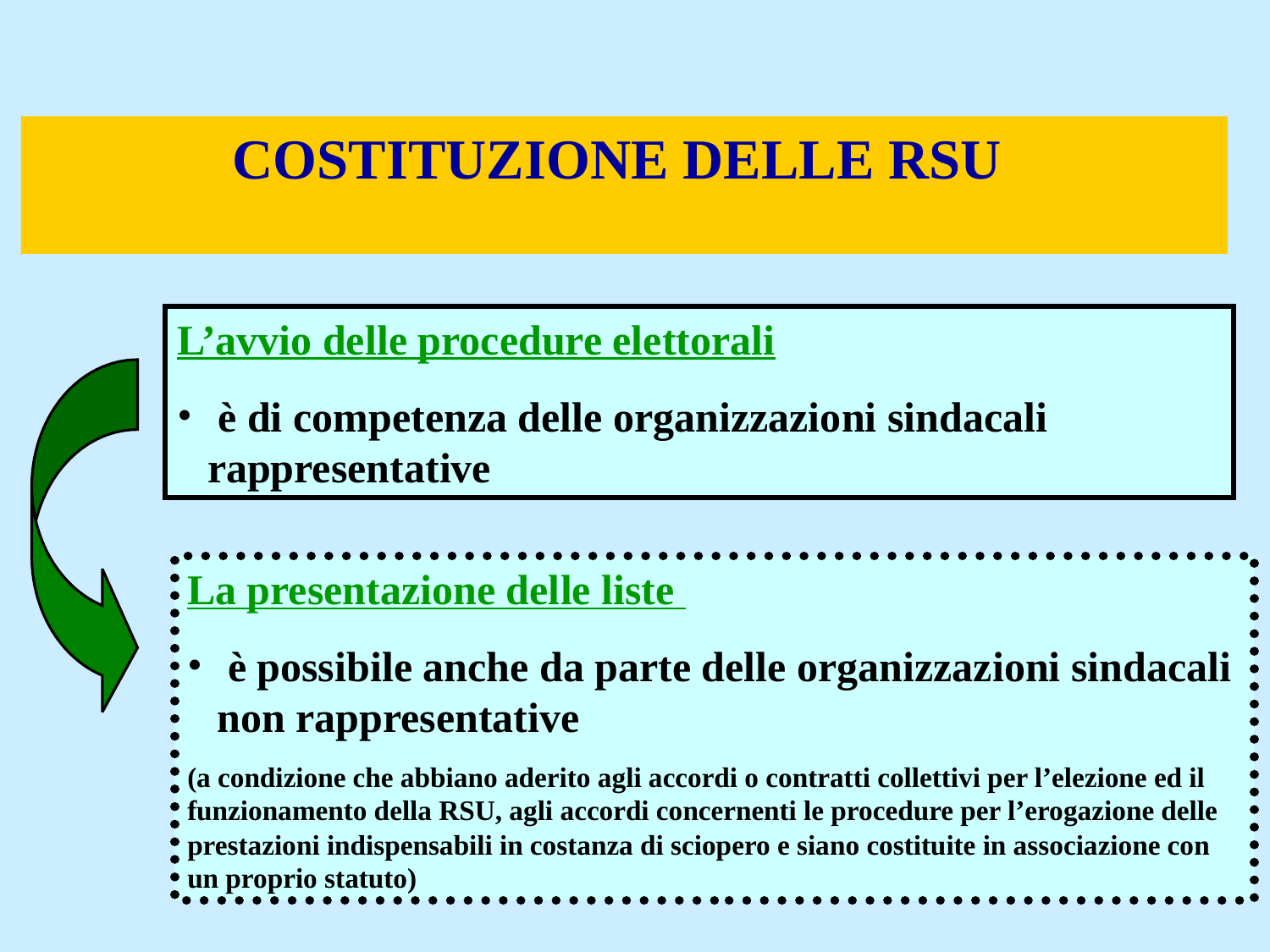

COSTITUZIONE DELLE RSU
L’avvio delle procedure elettorali
 è di competenza delle organizzazioni sindacali rappresentative

La presentazione delle liste
 è possibile anche da parte delle organizzazioni sindacali non rappresentative
(a condizione che abbiano aderito agli accordi o contratti collettivi per l’elezione ed il funzionamento della RSU, agli accordi concernenti le procedure per l’erogazione delle prestazioni indispensabili in costanza di sciopero e siano costituite in associazione con un proprio statuto)‏
38